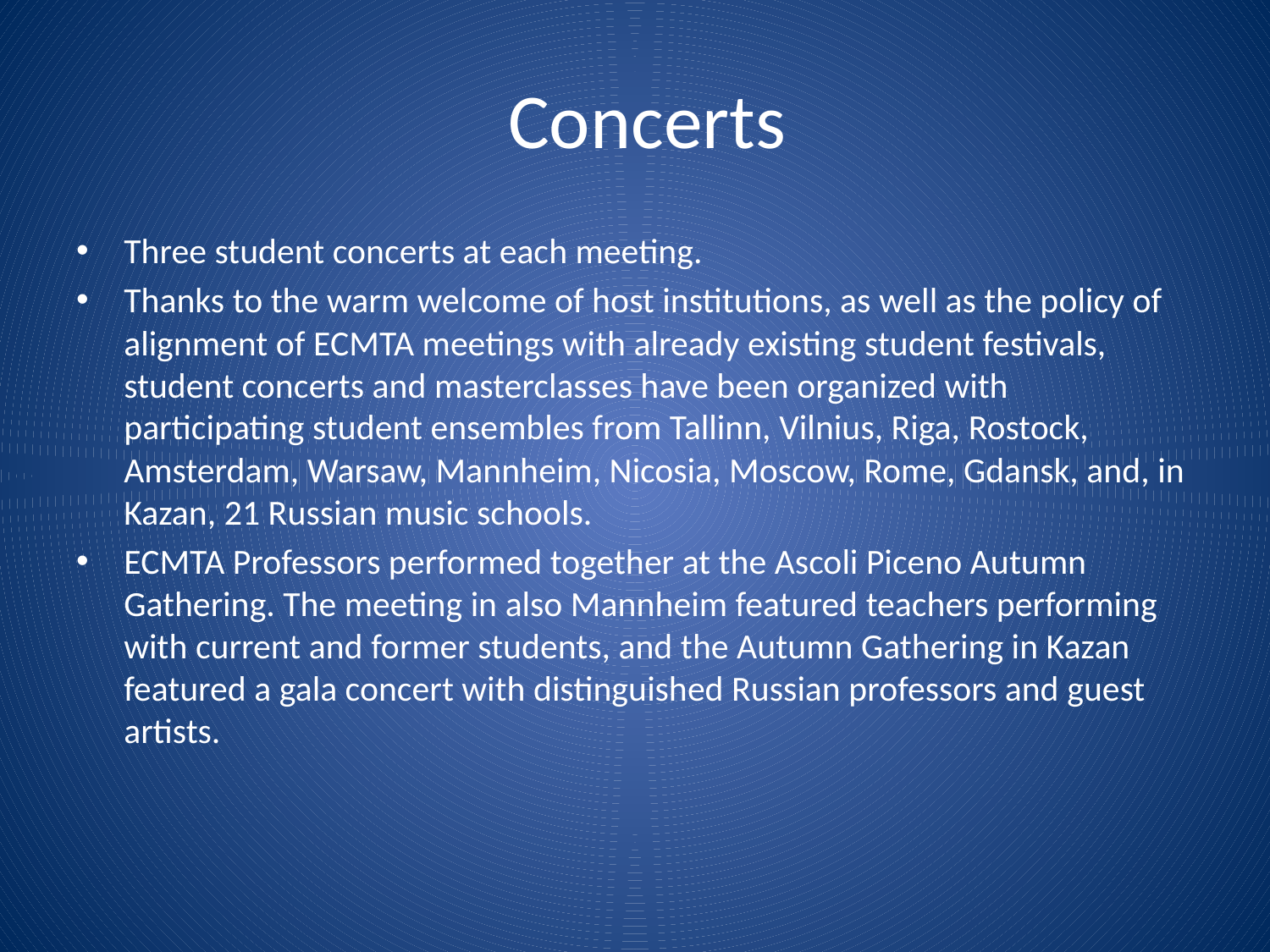

# Concerts
Three student concerts at each meeting.
Thanks to the warm welcome of host institutions, as well as the policy of alignment of ECMTA meetings with already existing student festivals, student concerts and masterclasses have been organized with participating student ensembles from Tallinn, Vilnius, Riga, Rostock, Amsterdam, Warsaw, Mannheim, Nicosia, Moscow, Rome, Gdansk, and, in Kazan, 21 Russian music schools.
ECMTA Professors performed together at the Ascoli Piceno Autumn Gathering. The meeting in also Mannheim featured teachers performing with current and former students, and the Autumn Gathering in Kazan featured a gala concert with distinguished Russian professors and guest artists.